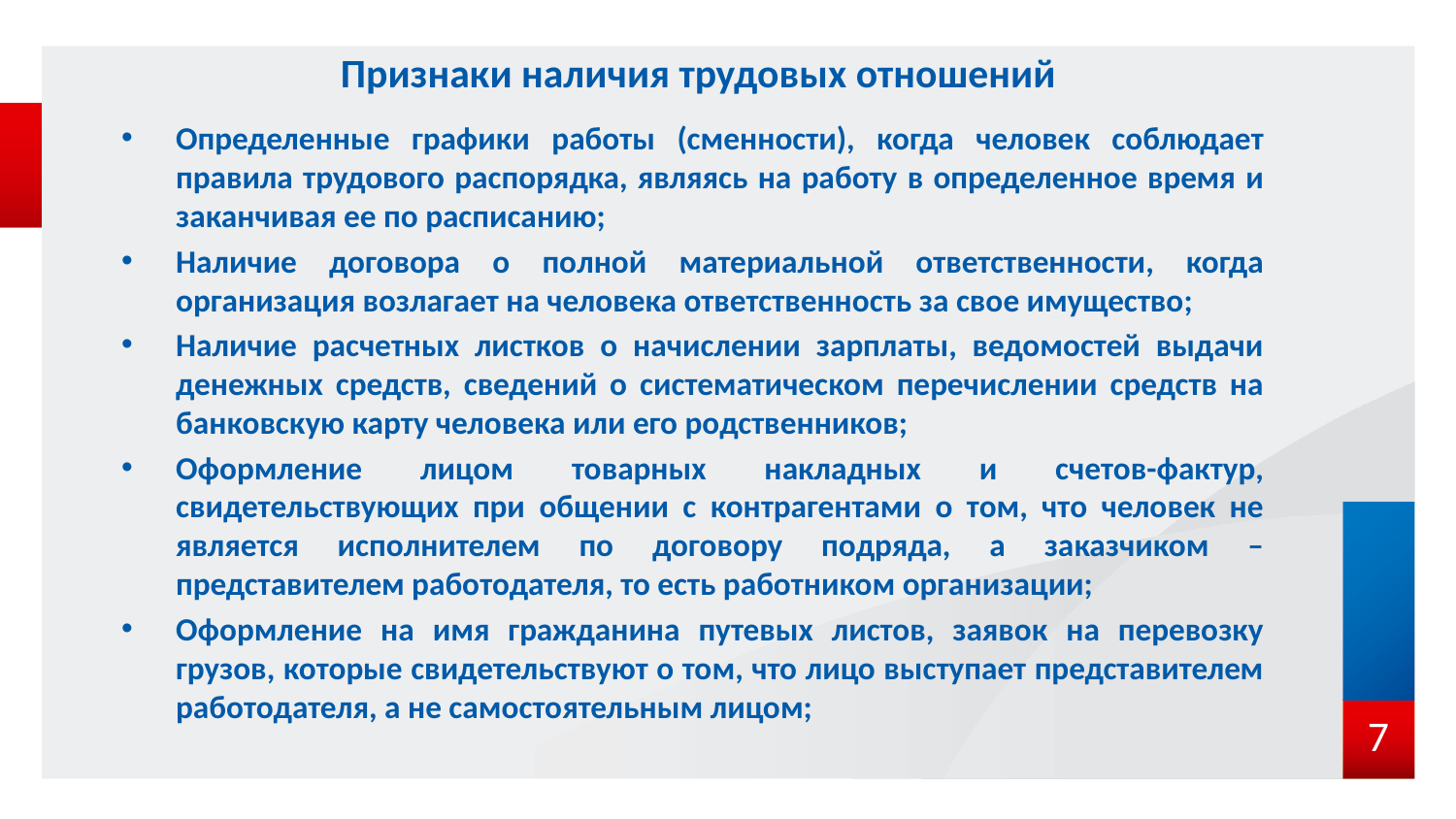

# Признаки наличия трудовых отношений
Определенные графики работы (сменности), когда человек соблюдает правила трудового распорядка, являясь на работу в определенное время и заканчивая ее по расписанию;
Наличие договора о полной материальной ответственности, когда организация возлагает на человека ответственность за свое имущество;
Наличие расчетных листков о начислении зарплаты, ведомостей выдачи денежных средств, сведений о систематическом перечислении средств на банковскую карту человека или его родственников;
Оформление лицом товарных накладных и счетов-фактур, свидетельствующих при общении с контрагентами о том, что человек не является исполнителем по договору подряда, а заказчиком – представителем работодателя, то есть работником организации;
Оформление на имя гражданина путевых листов, заявок на перевозку грузов, которые свидетельствуют о том, что лицо выступает представителем работодателя, а не самостоятельным лицом;

7